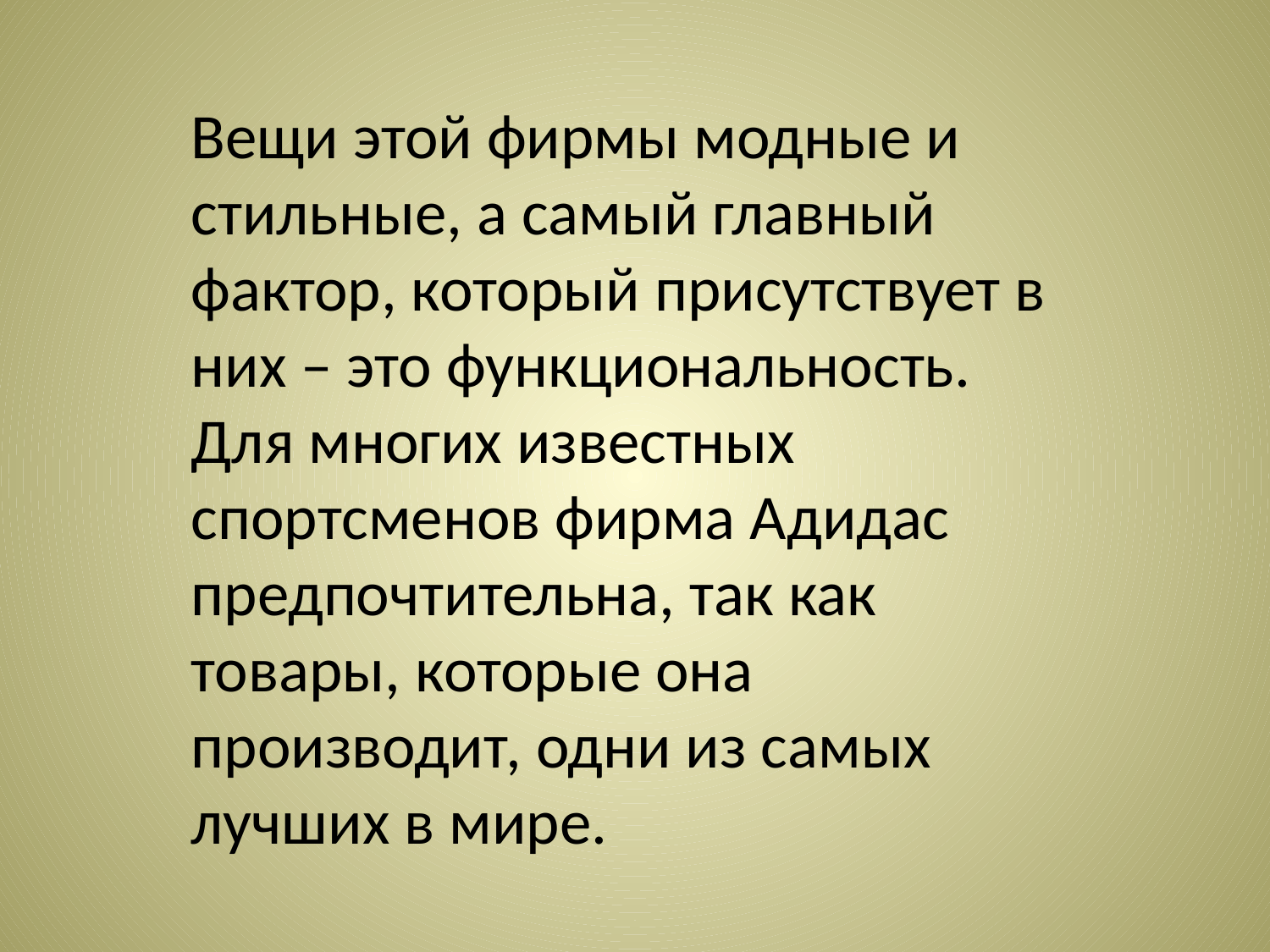

Вещи этой фирмы модные и стильные, а самый главный фактор, который присутствует в них – это функциональность. Для многих известных спортсменов фирма Адидас предпочтительна, так как товары, которые она производит, одни из самых лучших в мире.